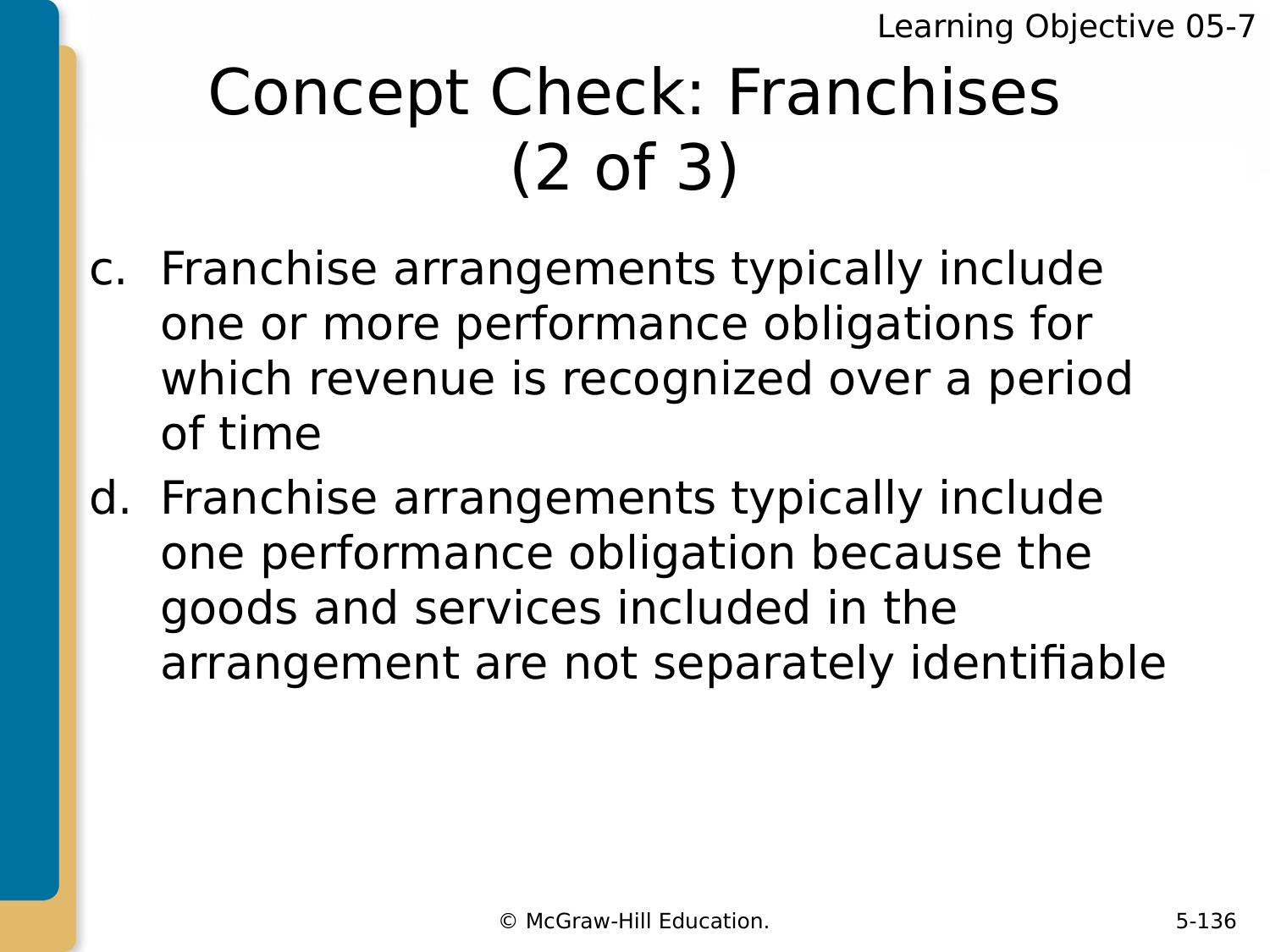

Learning Objective 05-7
# Concept Check: Franchises (2 of 3)
Franchise arrangements typically include one or more performance obligations for which revenue is recognized over a period of time
Franchise arrangements typically include one performance obligation because the goods and services included in the arrangement are not separately identifiable